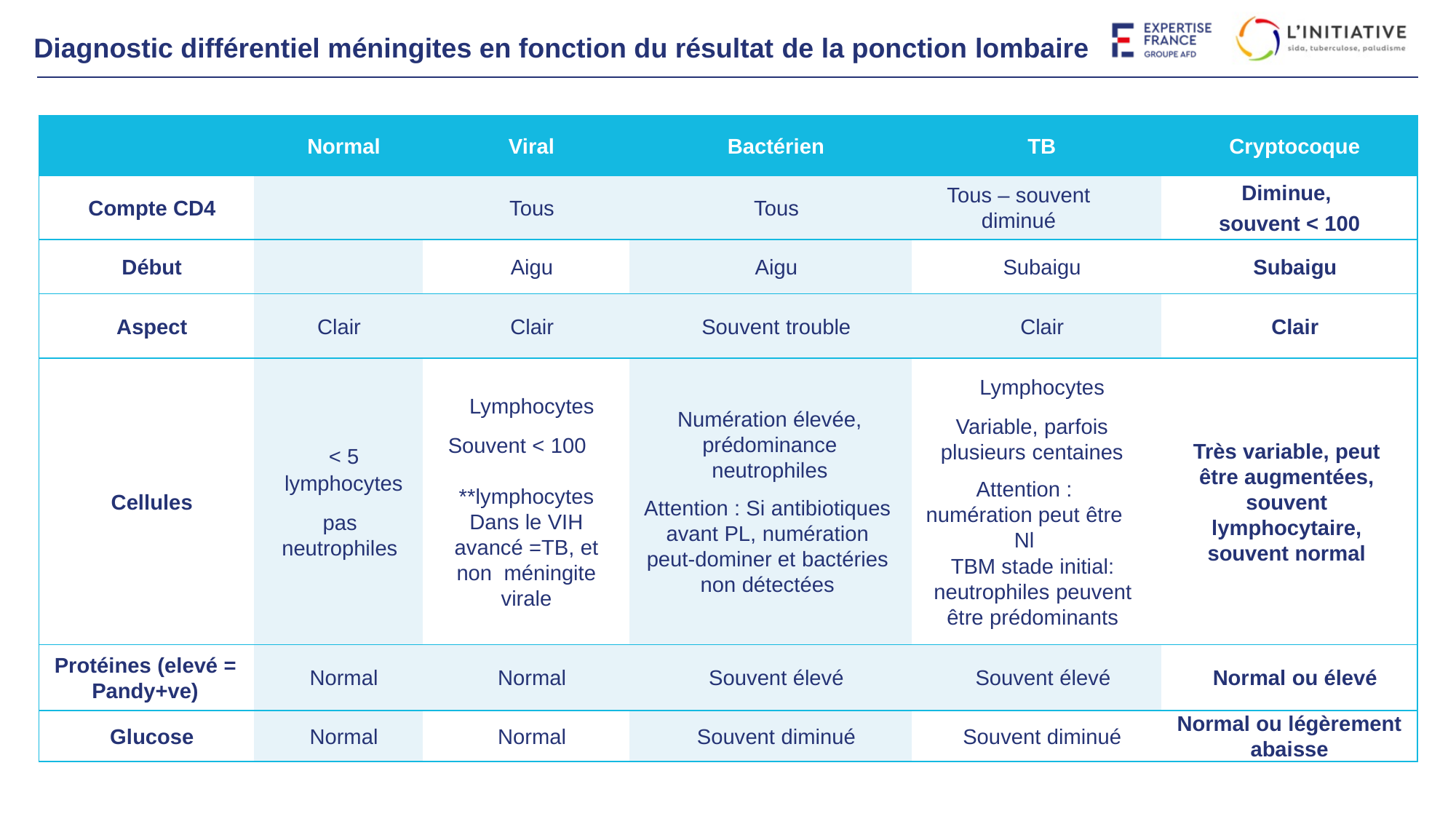

Diagnostic différentiel méningites en fonction du résultat de la ponction lombaire
|  | Normal | Viral | Bactérien | TB | Cryptocoque |
| --- | --- | --- | --- | --- | --- |
| Compte CD4 |  | Tous | Tous | Tous – souvent diminué | Diminue, souvent < 100 |
| Début |  | Aigu | Aigu | Subaigu | Subaigu |
| Aspect | Clair | Clair | Souvent trouble | Clair | Clair |
| Cellules | < 5 lymphocytes pas neutrophiles | Lymphocytes Souvent < 100    \*\*lymphocytes Dans le VIH avancé =TB, et non méningite virale | Numération élevée, prédominance neutrophiles Attention : Si antibiotiques avant PL, numération peut-dominer et bactéries non détectées | Lymphocytes Variable, parfois plusieurs centaines Attention : numération peut être Nl TBM stade initial: neutrophiles peuvent être prédominants | Très variable, peut être augmentées, souvent lymphocytaire, souvent normal |
| Protéines (elevé = Pandy+ve) | Normal | Normal | Souvent élevé | Souvent élevé | Normal ou élevé |
| Glucose | Normal | Normal | Souvent diminué | Souvent diminué | Normal ou légèrement abaisse |